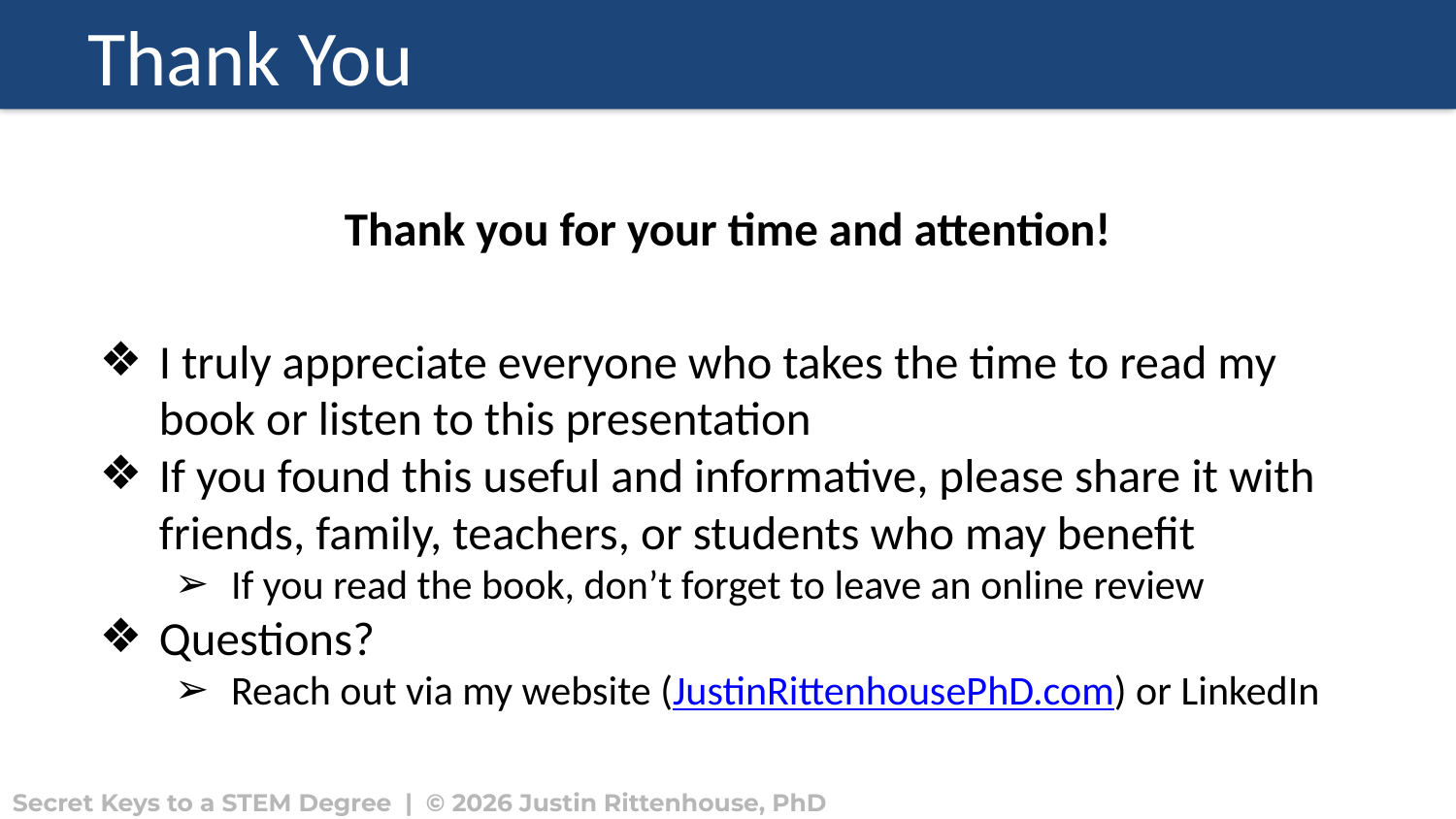

# Thank You
Thank you for your time and attention!

I truly appreciate everyone who takes the time to read my book or listen to this presentation
If you found this useful and informative, please share it with friends, family, teachers, or students who may benefit
If you read the book, don’t forget to leave an online review
Questions?
Reach out via my website (JustinRittenhousePhD.com) or LinkedIn